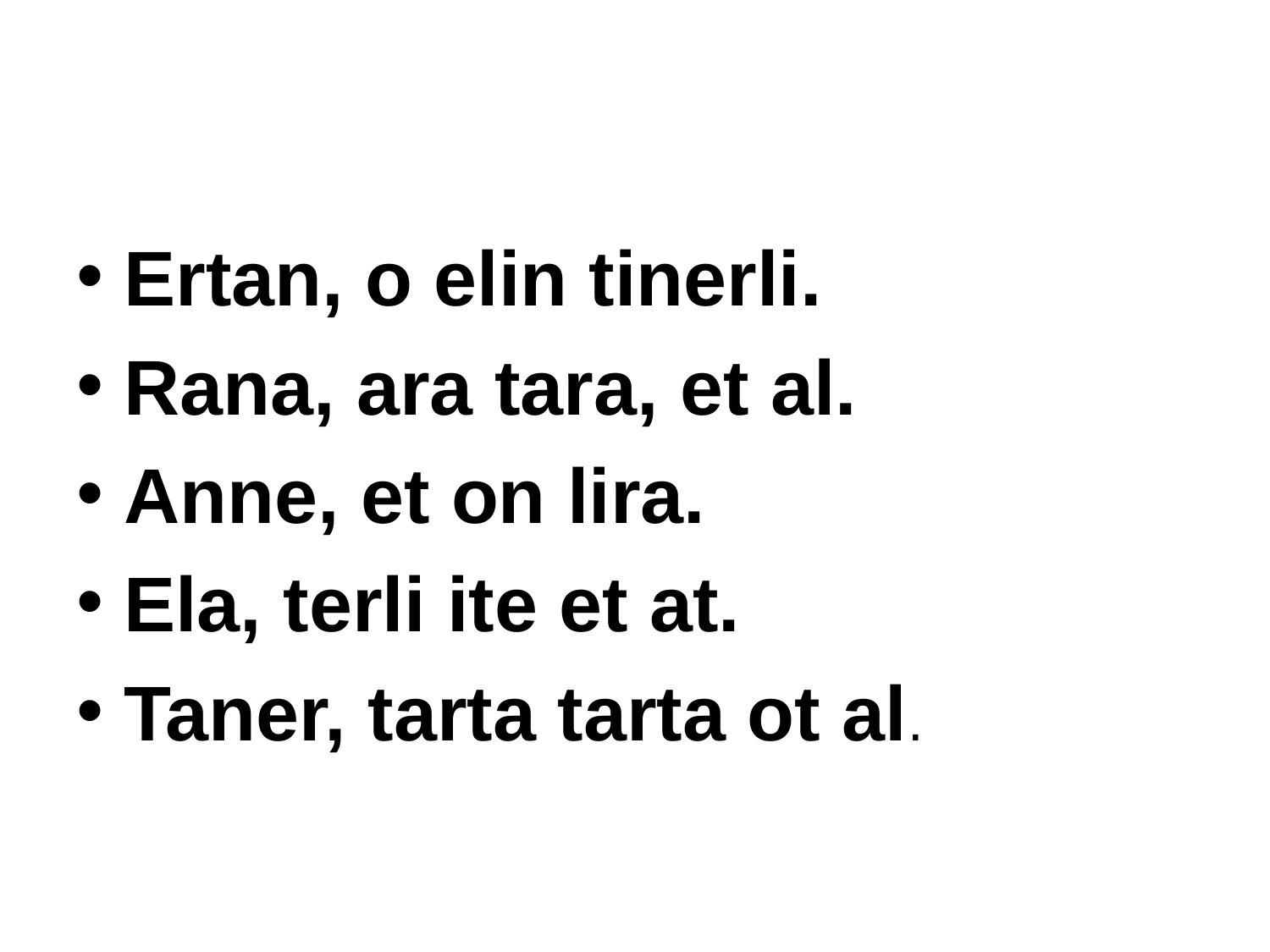

#
Ertan, o elin tinerli.
Rana, ara tara, et al.
Anne, et on lira.
Ela, terli ite et at.
Taner, tarta tarta ot al.